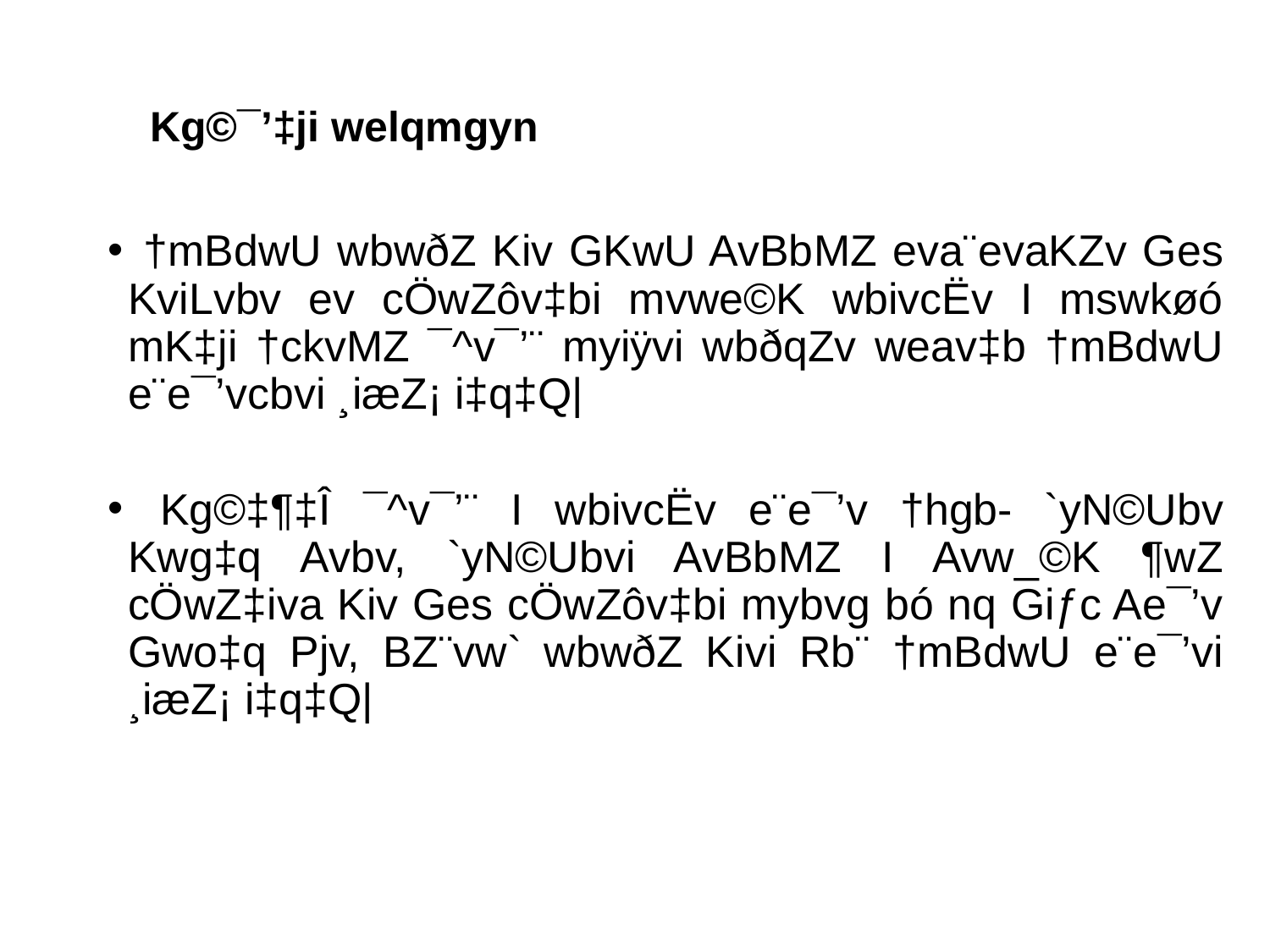

# Kg©¯’‡ji welqmgyn
 †mBdwU wbwðZ Kiv GKwU AvBbMZ eva¨evaKZv Ges KviLvbv ev cÖwZôv‡bi mvwe©K wbivcËv I mswkøó mK‡ji †ckvMZ ¯^v¯’¨ myiÿvi wbðqZv weav‡b †mBdwU e¨e¯’vcbvi ¸iæZ¡ i‡q‡Q|

 Kg©‡¶‡Î ¯^v¯’¨ I wbivcËv e¨e¯’v †hgb- `yN©Ubv Kwg‡q Avbv, `yN©Ubvi AvBbMZ I Avw_©K ¶wZ cÖwZ‡iva Kiv Ges cÖwZôv‡bi mybvg bó nq Giƒc Ae¯’v Gwo‡q Pjv, BZ¨vw` wbwðZ Kivi Rb¨ †mBdwU e¨e¯’vi ¸iæZ¡ i‡q‡Q|